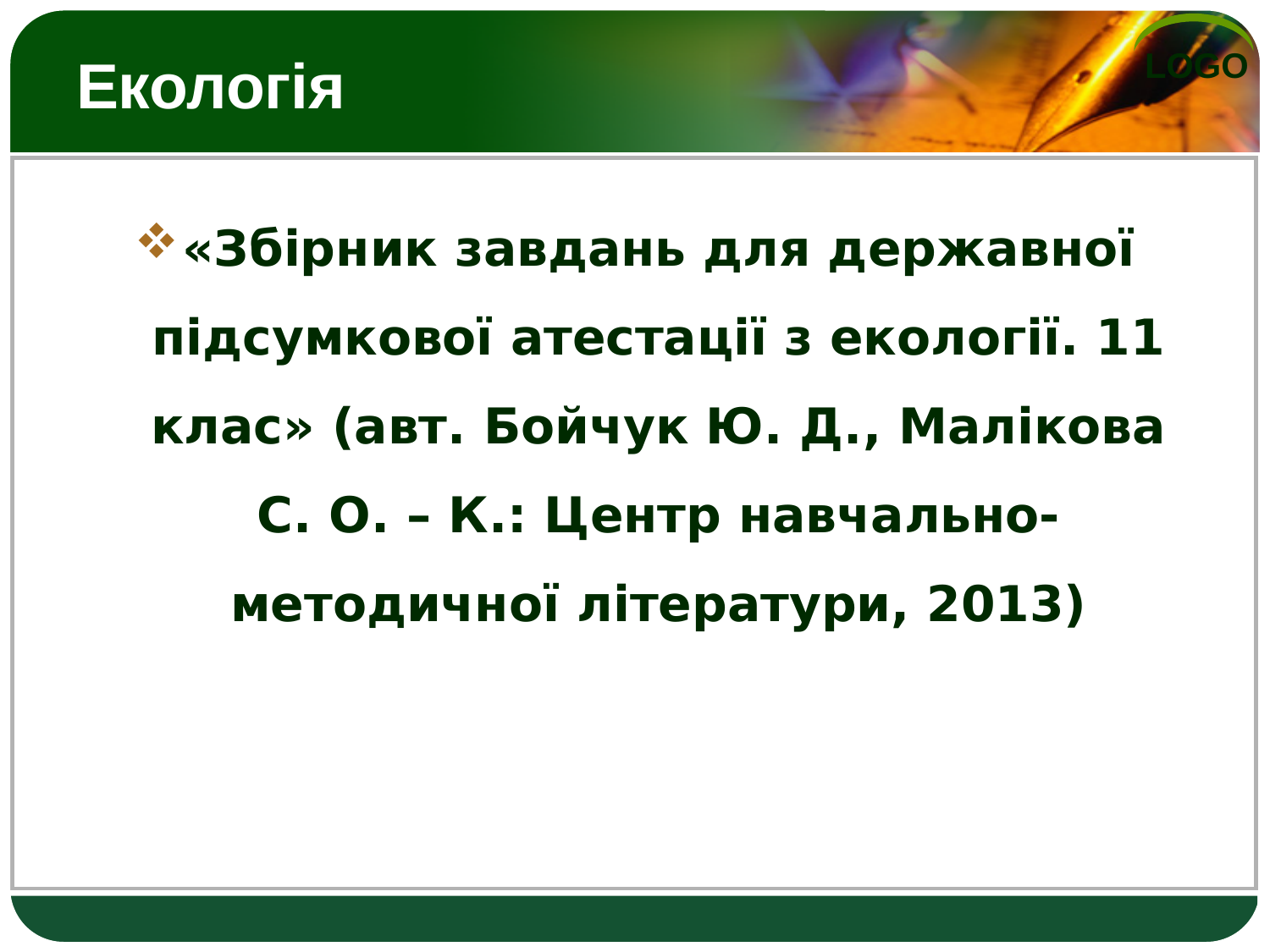

# Екологія
«Збірник завдань для державної підсумкової атестації з екології. 11 клас» (авт. Бойчук Ю. Д., Малікова С. О. – К.: Центр навчально-методичної літератури, 2013)